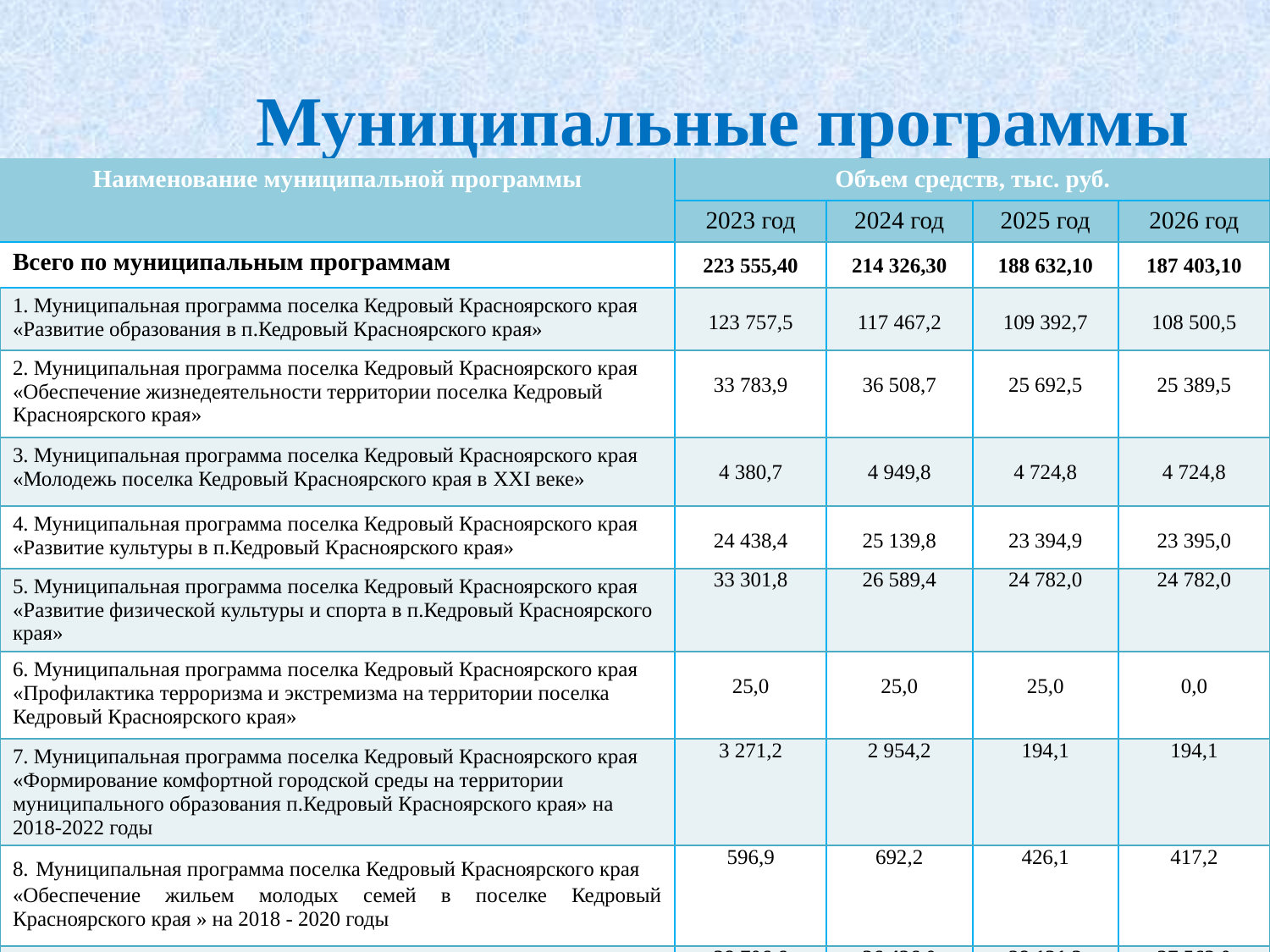

# Муниципальные программы
| Наименование муниципальной программы | Объем средств, тыс. руб. |  |  |  |
| --- | --- | --- | --- | --- |
|  | 2023 год | 2024 год | 2025 год | 2026 год |
| Всего по муниципальным программам | 223 555,40 | 214 326,30 | 188 632,10 | 187 403,10 |
| 1. Муниципальная программа поселка Кедровый Красноярского края «Развитие образования в п.Кедровый Красноярского края» | 123 757,5 | 117 467,2 | 109 392,7 | 108 500,5 |
| 2. Муниципальная программа поселка Кедровый Красноярского края «Обеспечение жизнедеятельности территории поселка Кедровый Красноярского края» | 33 783,9 | 36 508,7 | 25 692,5 | 25 389,5 |
| 3. Муниципальная программа поселка Кедровый Красноярского края «Молодежь поселка Кедровый Красноярского края в XXI веке» | 4 380,7 | 4 949,8 | 4 724,8 | 4 724,8 |
| 4. Муниципальная программа поселка Кедровый Красноярского края «Развитие культуры в п.Кедровый Красноярского края» | 24 438,4 | 25 139,8 | 23 394,9 | 23 395,0 |
| 5. Муниципальная программа поселка Кедровый Красноярского края «Развитие физической культуры и спорта в п.Кедровый Красноярского края» | 33 301,8 | 26 589,4 | 24 782,0 | 24 782,0 |
| 6. Муниципальная программа поселка Кедровый Красноярского края «Профилактика терроризма и экстремизма на территории поселка Кедровый Красноярского края» | 25,0 | 25,0 | 25,0 | 0,0 |
| 7. Муниципальная программа поселка Кедровый Красноярского края «Формирование комфортной городской среды на территории муниципального образования п.Кедровый Красноярского края» на 2018-2022 годы | 3 271,2 | 2 954,2 | 194,1 | 194,1 |
| 8. Муниципальная программа поселка Кедровый Красноярского края «Обеспечение жильем молодых семей в поселке Кедровый Красноярского края » на 2018 - 2020 годы | 596,9 | 692,2 | 426,1 | 417,2 |
| Не программные расходы | 38 706,6 | 36 426,0 | 28 131,3 | 27 563,0 |
| Доля не программных расходов | 14,6 % | 14,5 % | 12,9 % | 12,8 % |
| Условно утвержденные расходы | 0,0 | 0,0 | 3 348,0 | 6 772,9 |
| ИТОГО РАСХОДОВ | 262 262,0 | 250 752,3 | 220 111,5 | 221 738,9 |